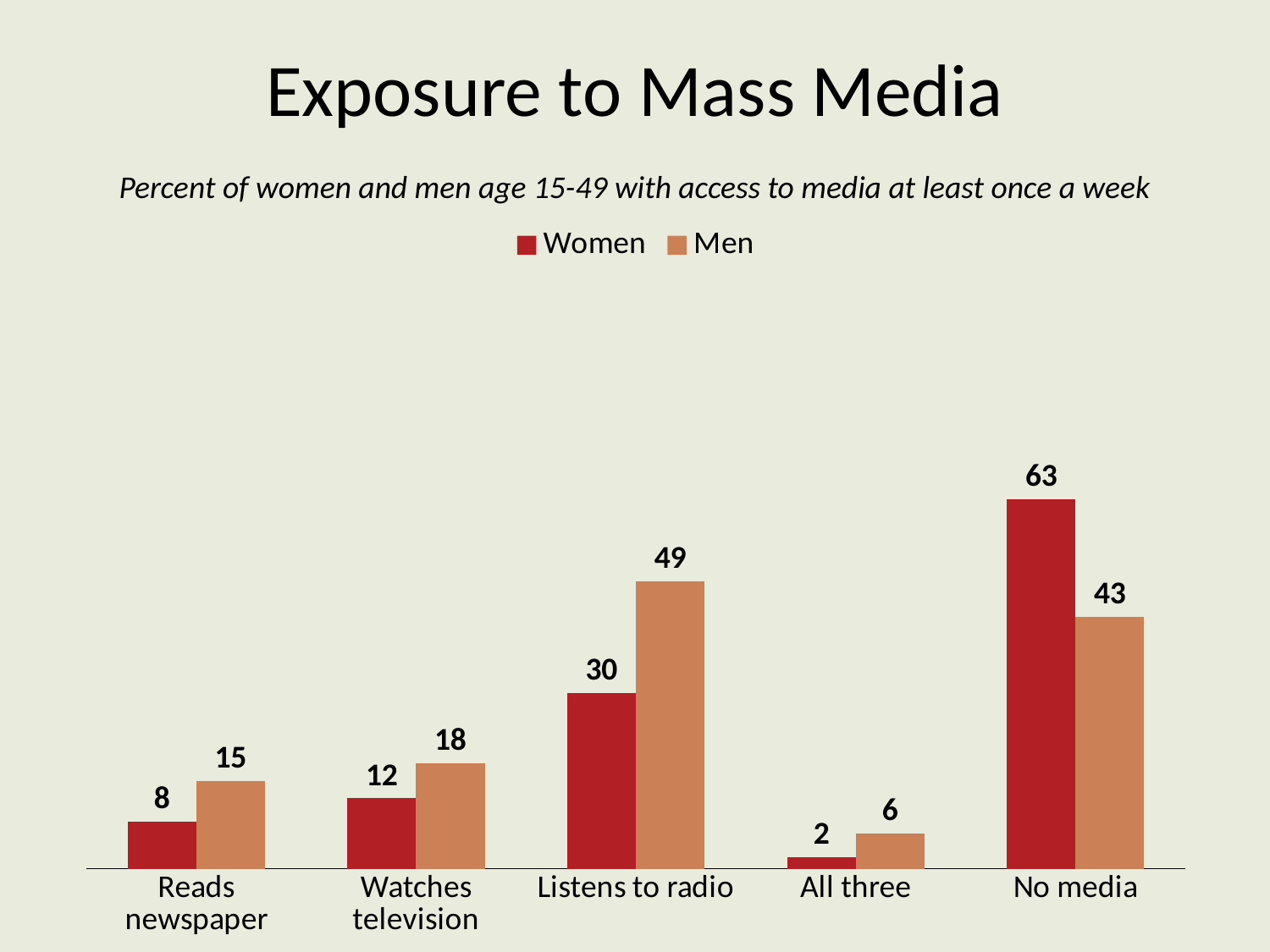

# Exposure to Mass Media
Percent of women and men age 15-49 with access to media at least once a week

### Chart

| Category | Women | Men |
|---|---|---|
| Reads newspaper | 8.0 | 15.0 |
| Watches television | 12.0 | 18.0 |
| Listens to radio | 30.0 | 49.0 |
| All three | 2.0 | 6.0 |
| No media | 63.0 | 43.0 |